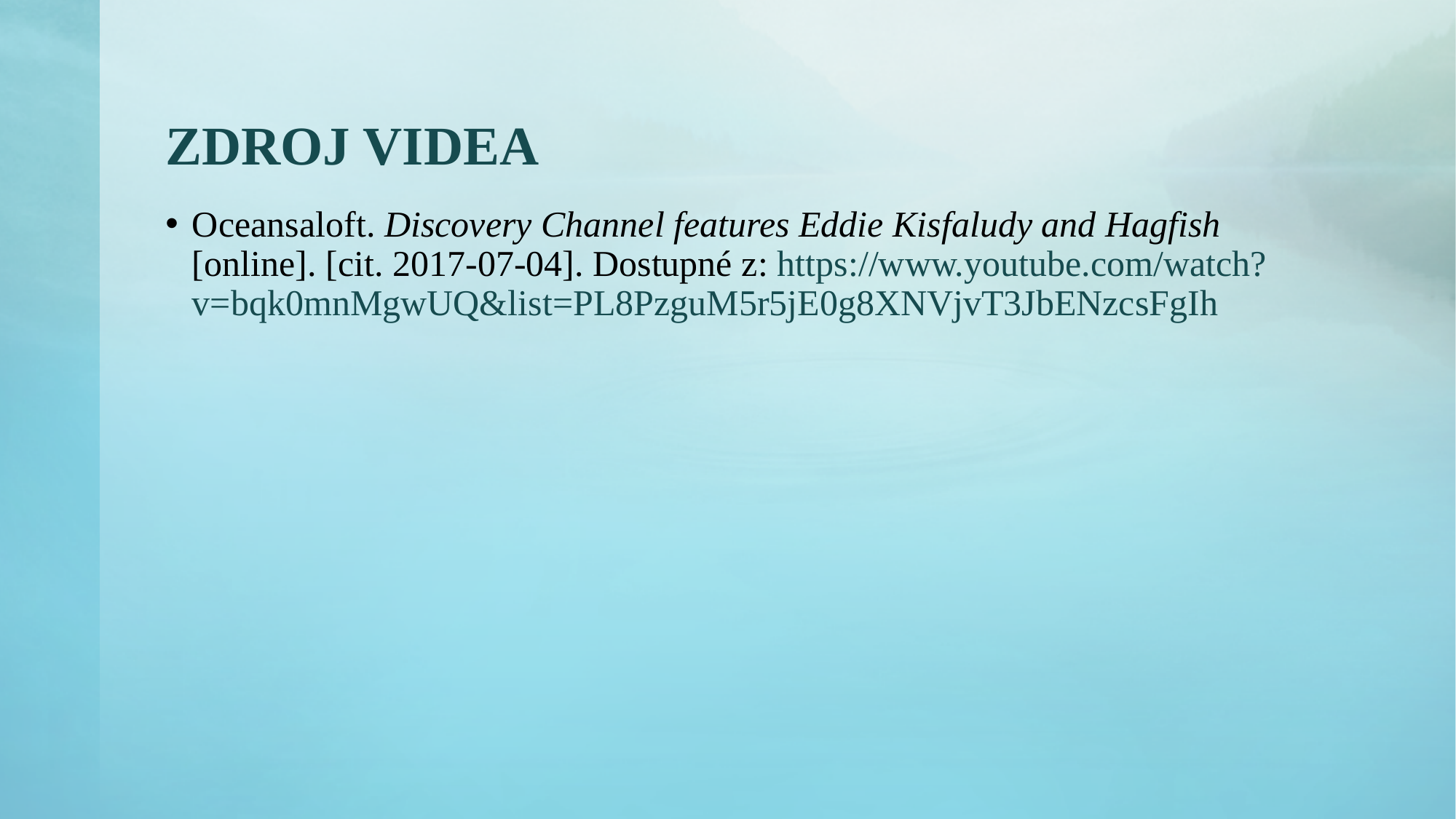

# ZDROJ VIDEA
Oceansaloft. Discovery Channel features Eddie Kisfaludy and Hagfish [online]. [cit. 2017-07-04]. Dostupné z: https://www.youtube.com/watch?v=bqk0mnMgwUQ&list=PL8PzguM5r5jE0g8XNVjvT3JbENzcsFgIh